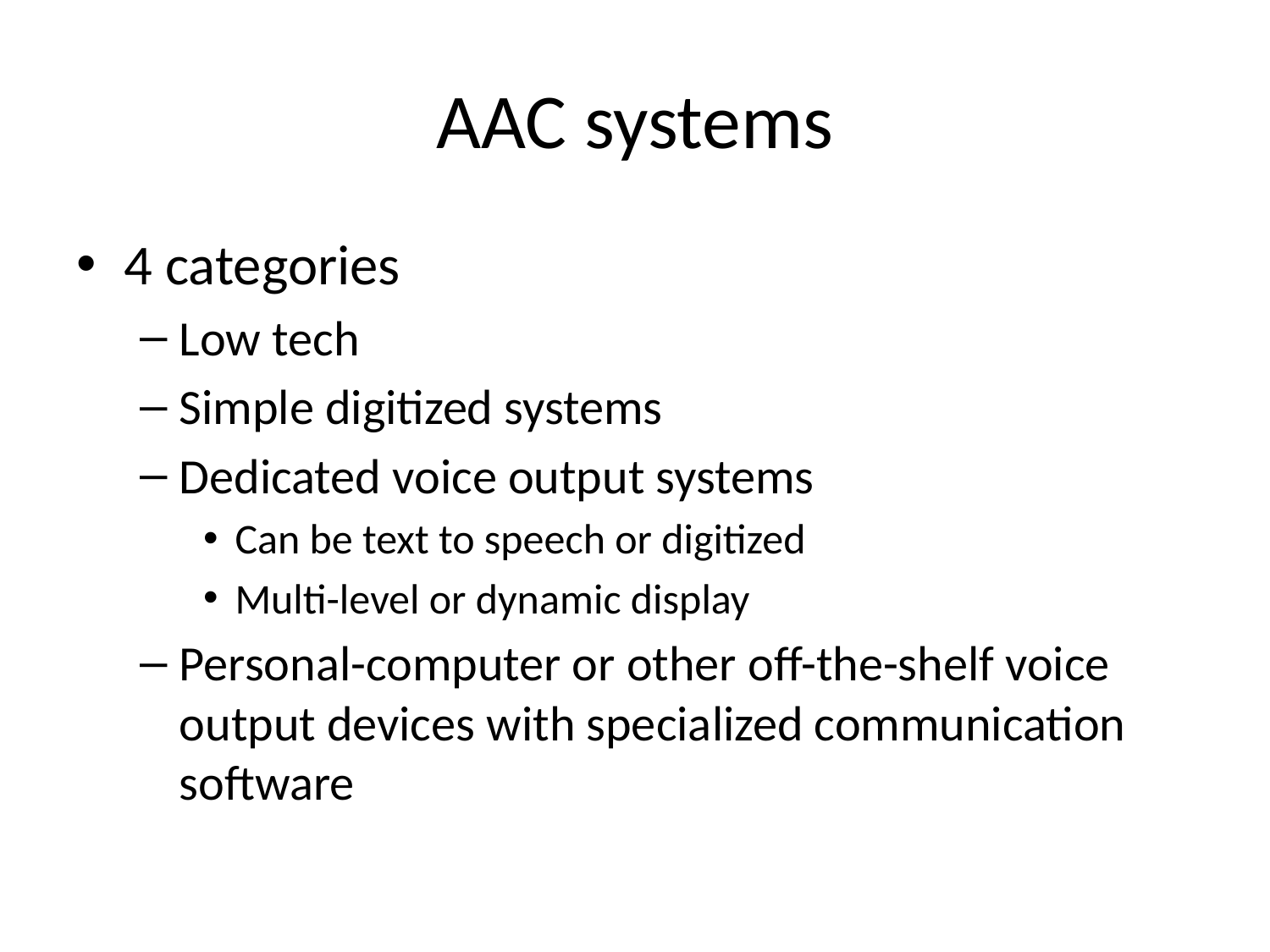

# AAC systems
4 categories
Low tech
Simple digitized systems
Dedicated voice output systems
Can be text to speech or digitized
Multi-level or dynamic display
Personal-computer or other off-the-shelf voice output devices with specialized communication software